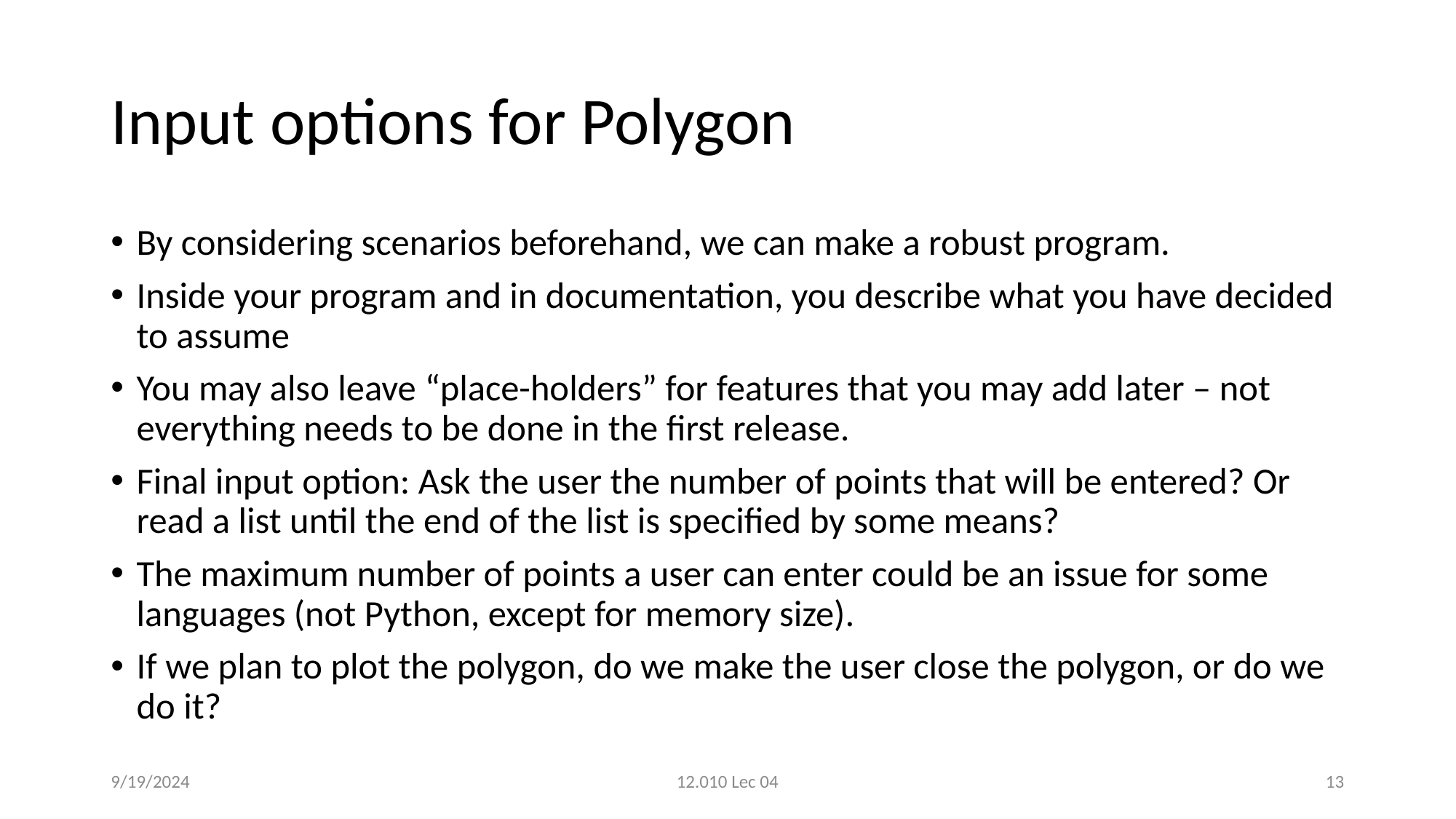

# Input options for Polygon
By considering scenarios beforehand, we can make a robust program.
Inside your program and in documentation, you describe what you have decided to assume
You may also leave “place-holders” for features that you may add later – not everything needs to be done in the first release.
Final input option: Ask the user the number of points that will be entered? Or read a list until the end of the list is specified by some means?
The maximum number of points a user can enter could be an issue for some languages (not Python, except for memory size).
If we plan to plot the polygon, do we make the user close the polygon, or do we do it?
9/19/2024
12.010 Lec 04
13